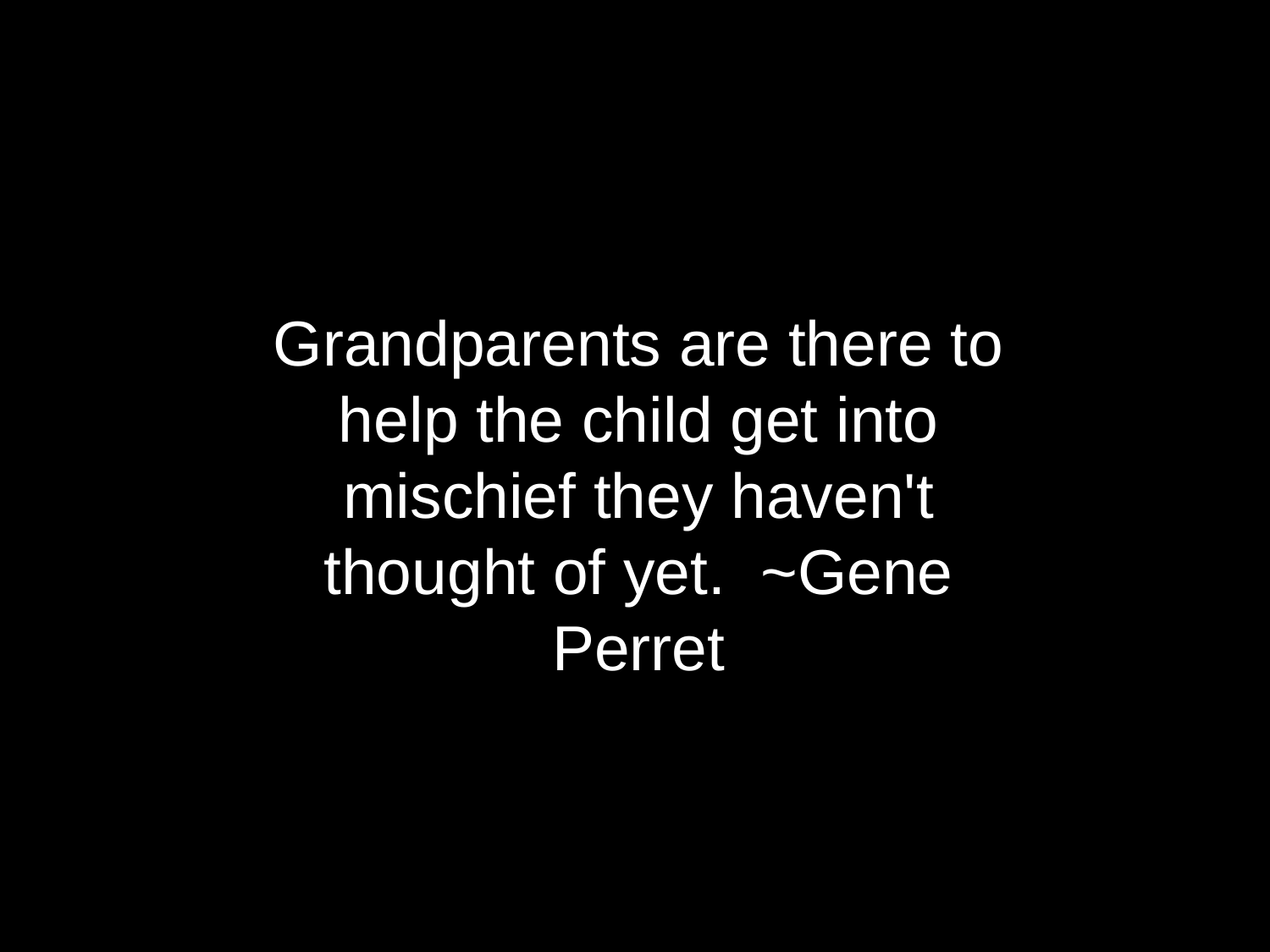

Grandparents are there to help the child get into mischief they haven't thought of yet.  ~Gene Perret